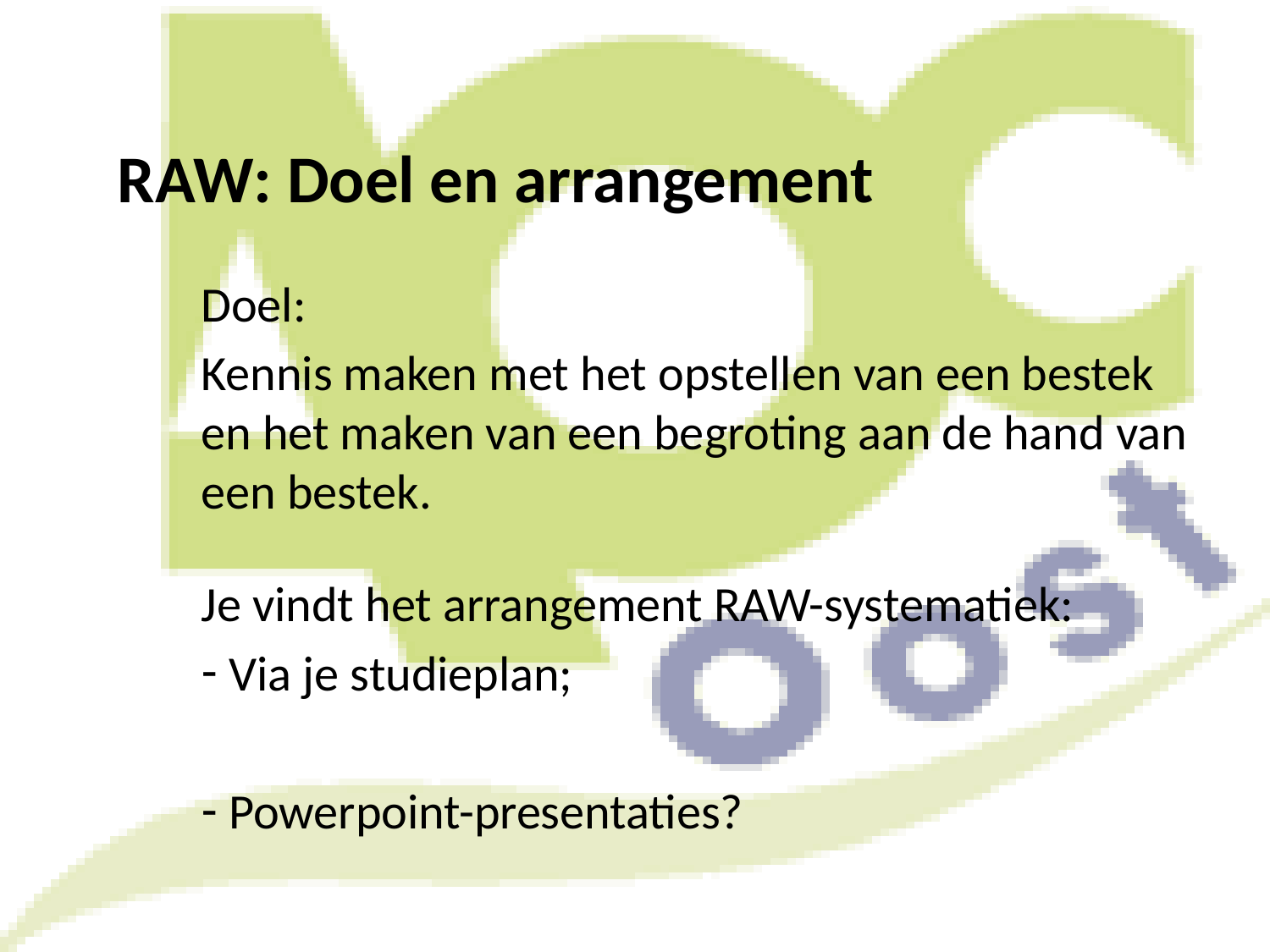

# RAW: Doel en arrangement
Doel:
Kennis maken met het opstellen van een bestek en het maken van een begroting aan de hand van een bestek.

Je vindt het arrangement RAW-systematiek:
 Via je studieplan;

 Powerpoint-presentaties?